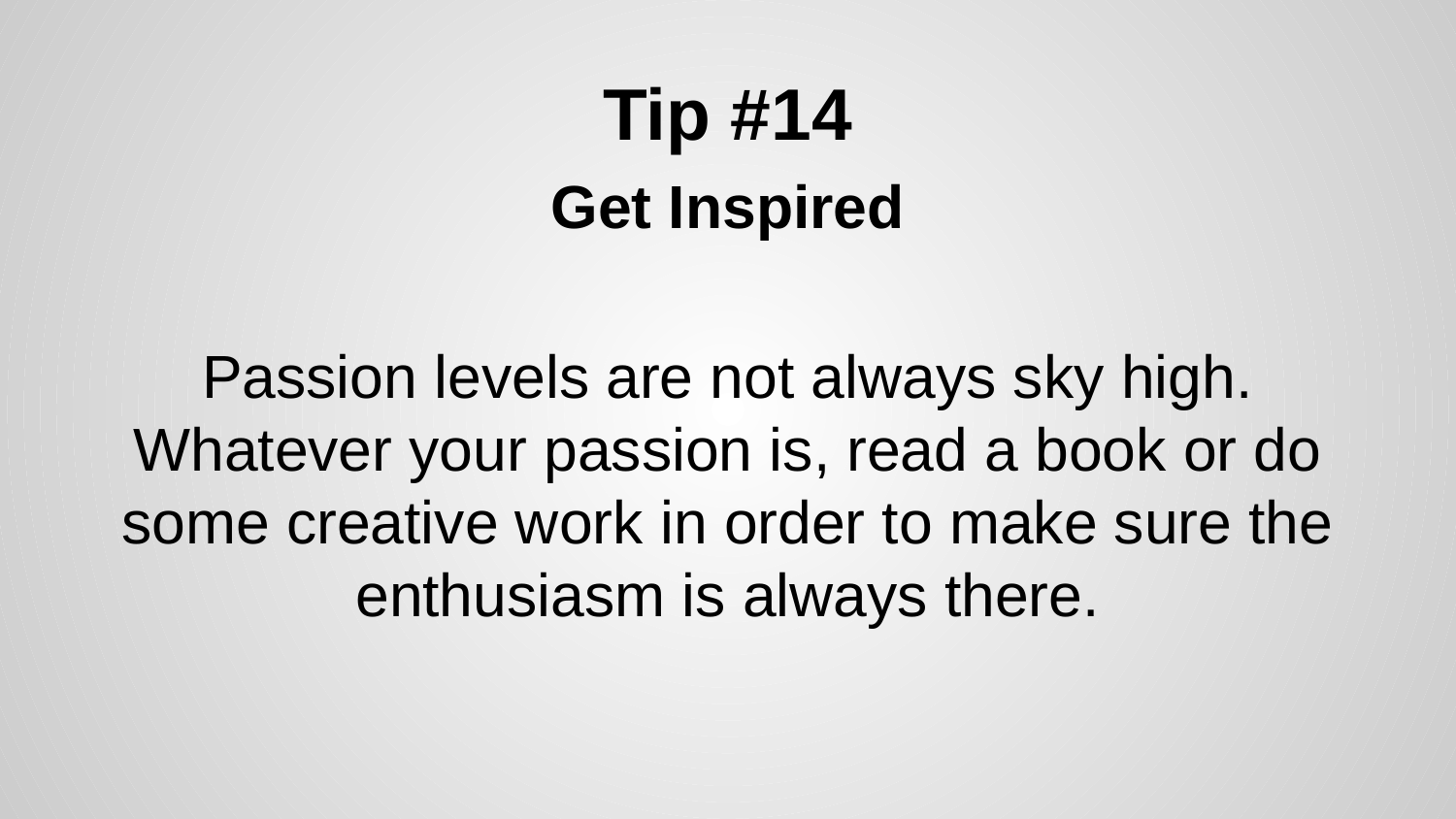

# Tip #14

Get Inspired

Passion levels are not always sky high. Whatever your passion is, read a book or do some creative work in order to make sure the enthusiasm is always there.